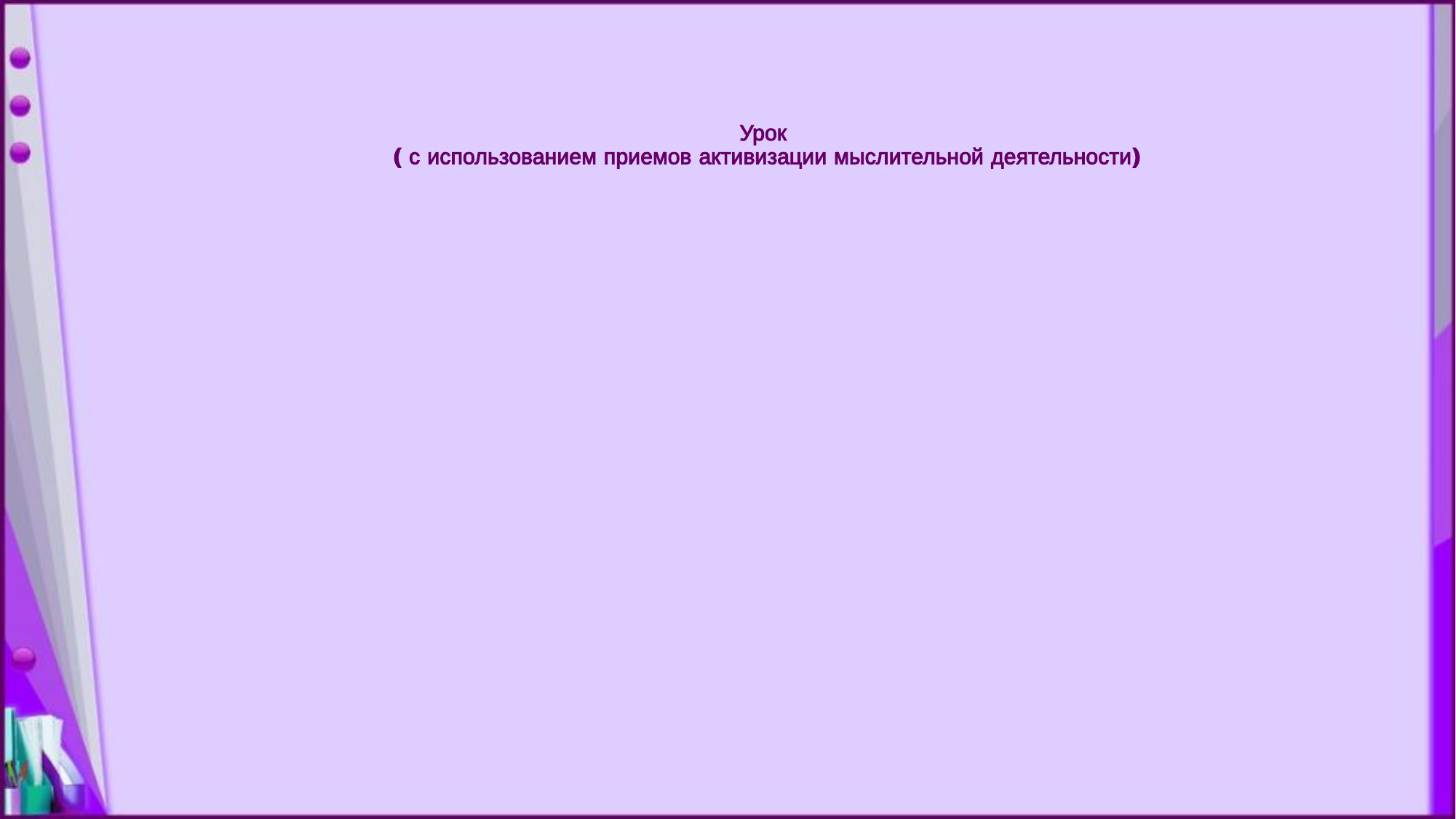

# Урок ( с использованием приемов активизации мыслительной деятельности)